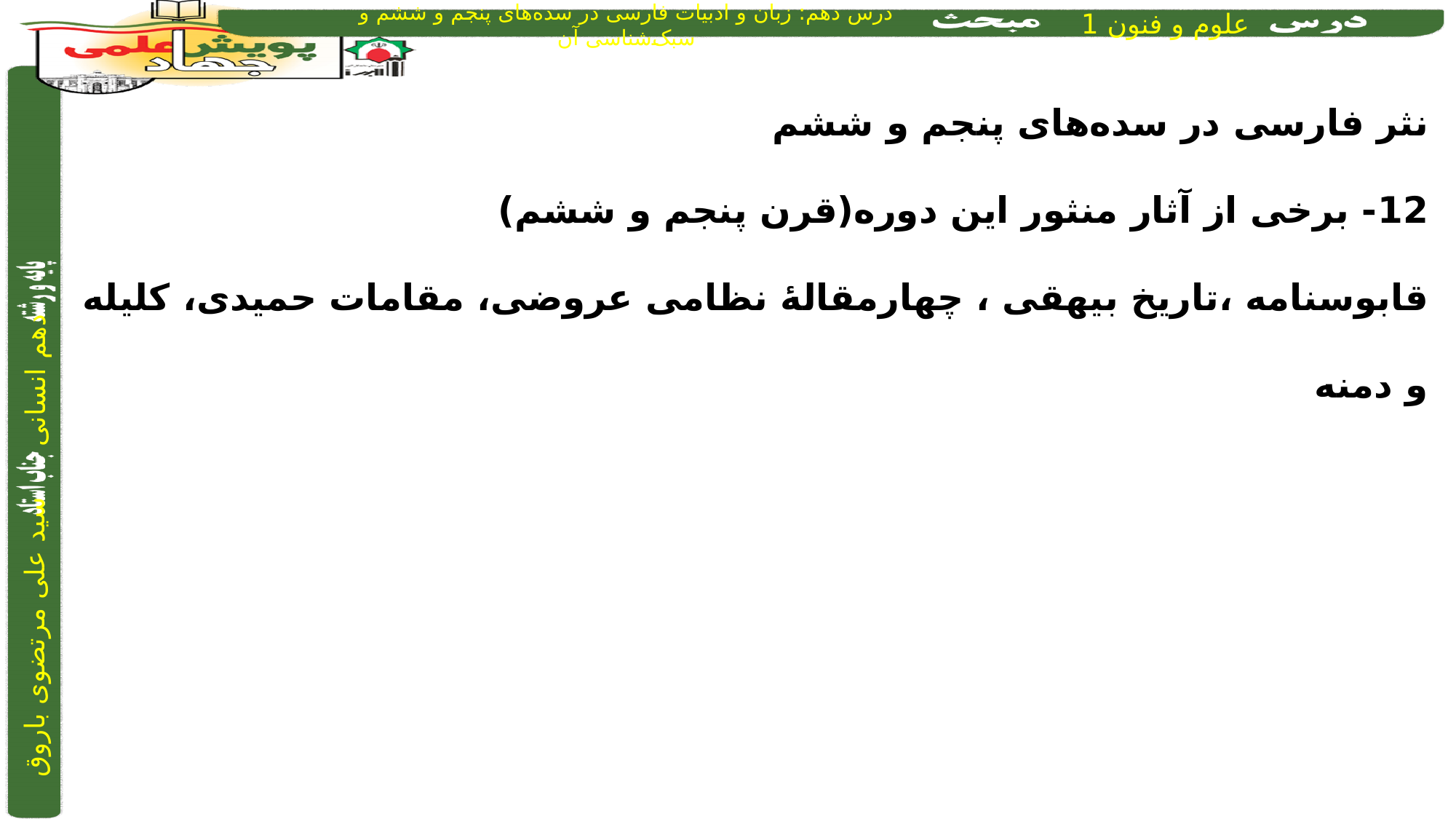

نثر فارسی در سده‌های پنجم و ششم
12- برخی از آثار منثور این دوره(قرن پنجم و ششم)
قابوسنامه ،تاریخ بیهقی ، چهارمقالۀ نظامی عروضی، مقامات حمیدی، کلیله و دمنه